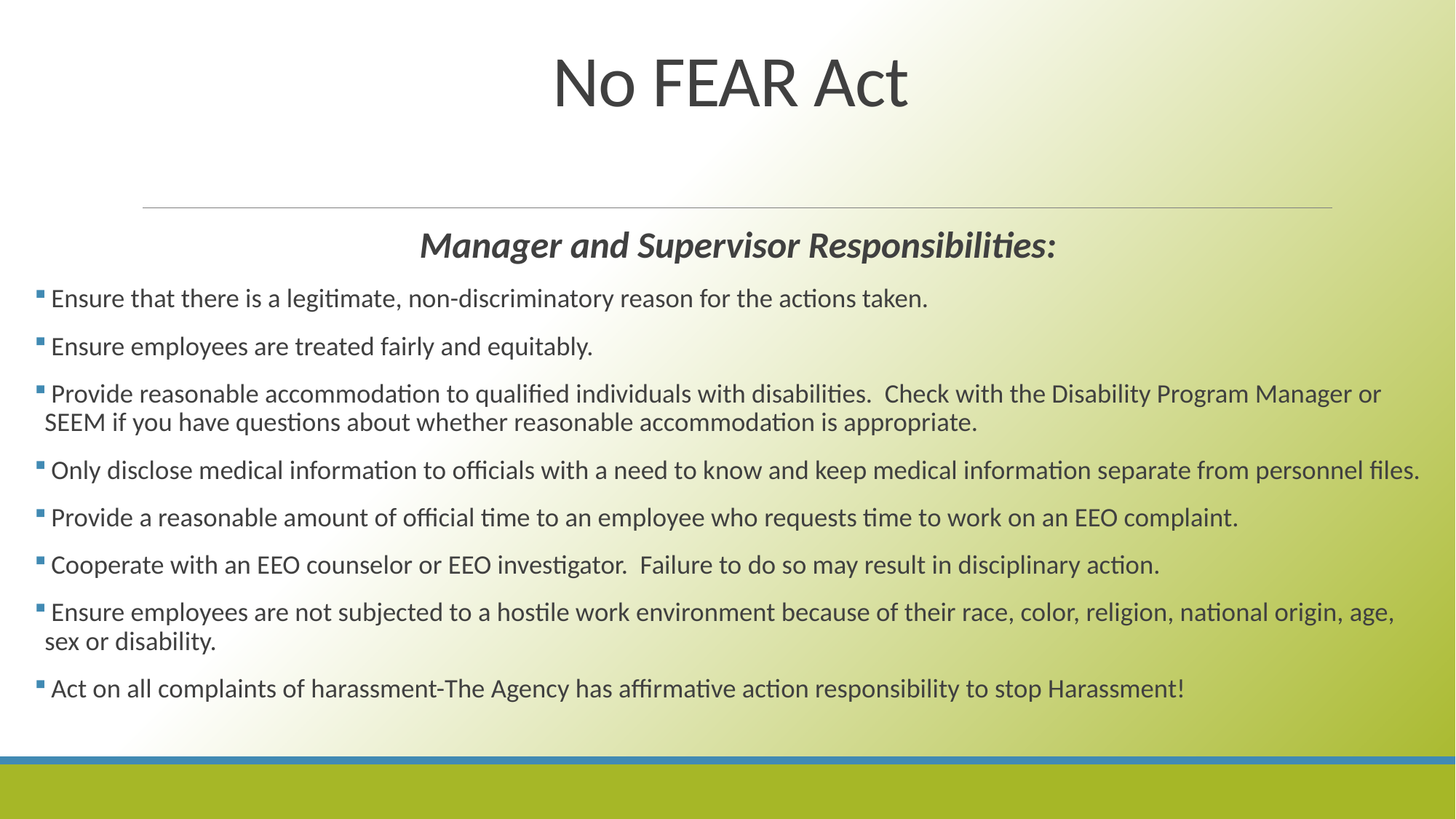

# No FEAR Act
 Manager and Supervisor Responsibilities:
 Ensure that there is a legitimate, non-discriminatory reason for the actions taken.
 Ensure employees are treated fairly and equitably.
 Provide reasonable accommodation to qualified individuals with disabilities.  Check with the Disability Program Manager or SEEM if you have questions about whether reasonable accommodation is appropriate.
 Only disclose medical information to officials with a need to know and keep medical information separate from personnel files.
 Provide a reasonable amount of official time to an employee who requests time to work on an EEO complaint.
 Cooperate with an EEO counselor or EEO investigator.  Failure to do so may result in disciplinary action.
 Ensure employees are not subjected to a hostile work environment because of their race, color, religion, national origin, age, sex or disability.
 Act on all complaints of harassment-The Agency has affirmative action responsibility to stop Harassment!